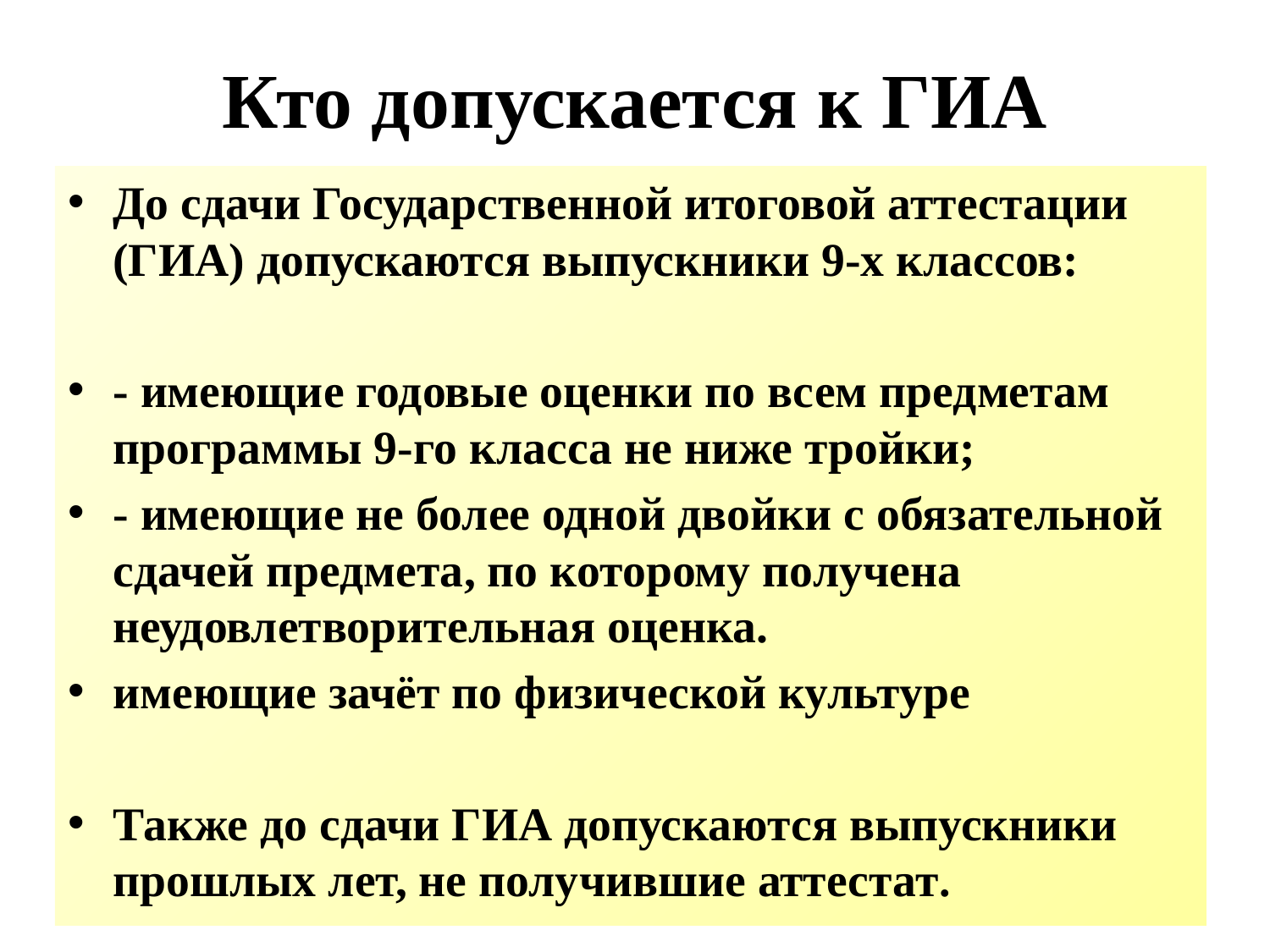

# Кто допускается к ГИА
До сдачи Государственной итоговой аттестации (ГИА) допускаются выпускники 9-х классов:

- имеющие годовые оценки по всем предметам программы 9-го класса не ниже тройки;
- имеющие не более одной двойки с обязательной сдачей предмета, по которому получена неудовлетворительная оценка.
имеющие зачёт по физической культуре

Также до сдачи ГИА допускаются выпускники прошлых лет, не получившие аттестат.